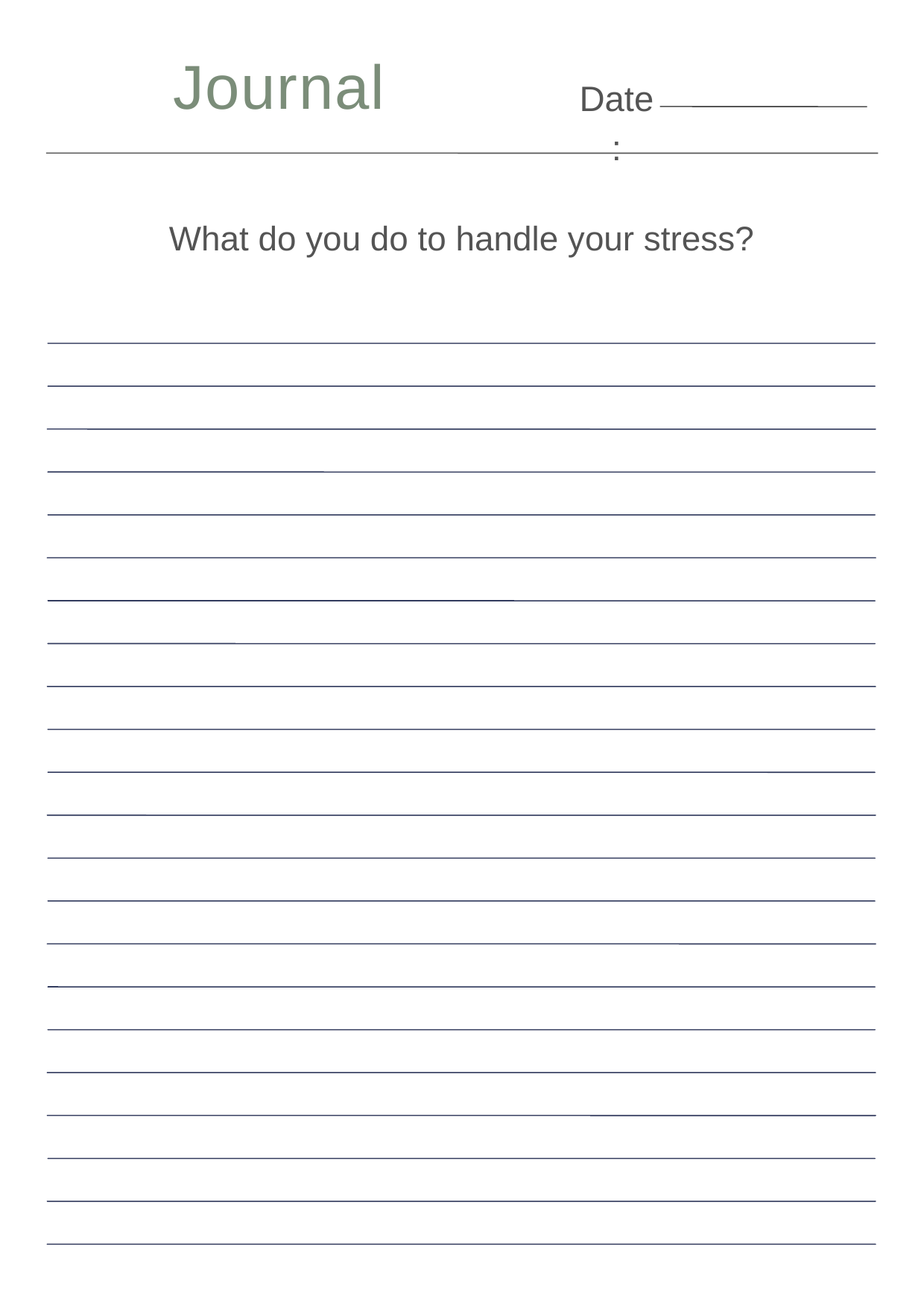

Journal
Date:

What do you do to handle your stress?